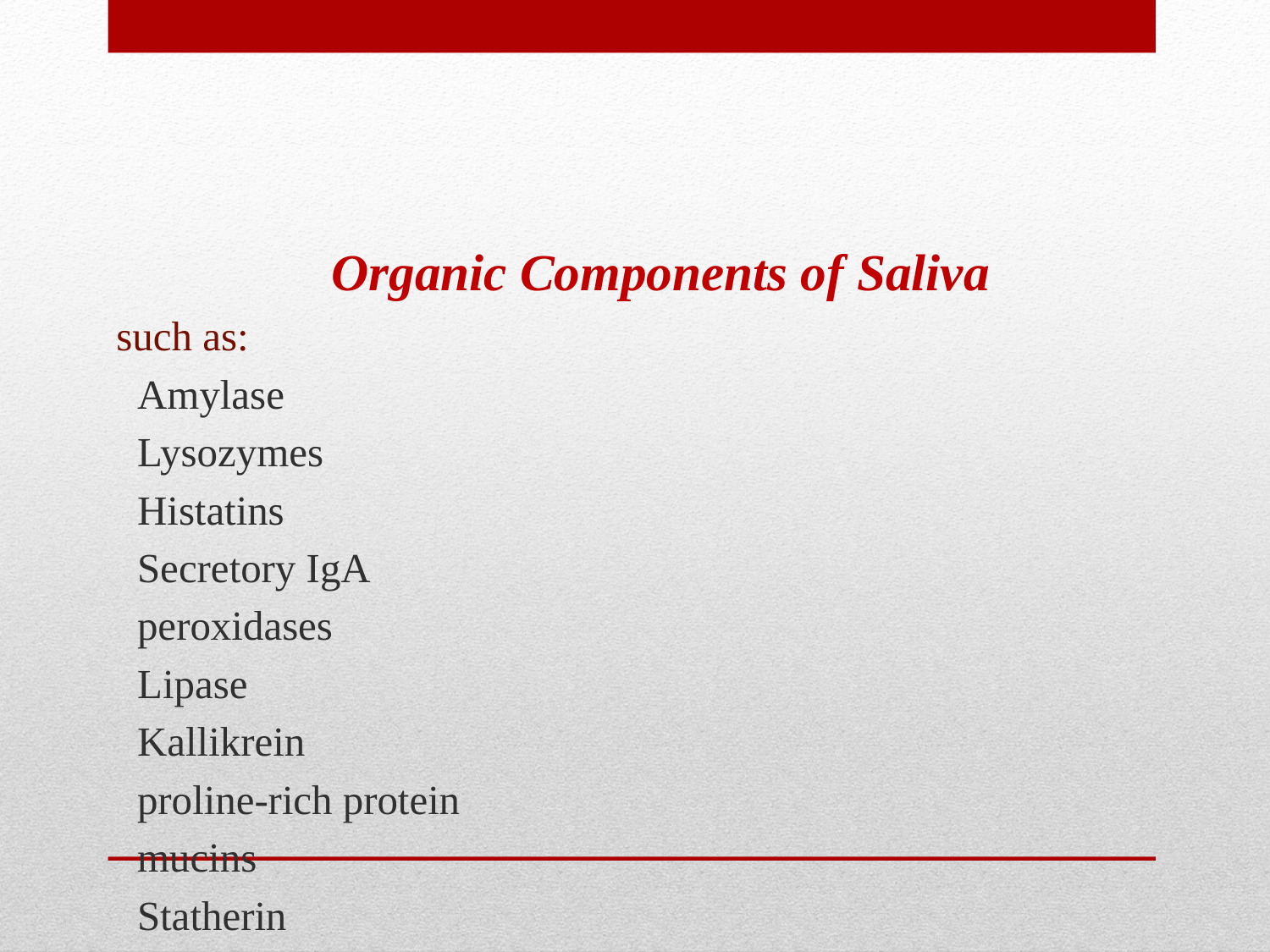

Organic Components of Saliva
         such as:
           Amylase
           Lysozymes
           Histatins
           Secretory IgA
           peroxidases
           Lipase
           Kallikrein
           proline-rich protein
           mucins
           Statherin